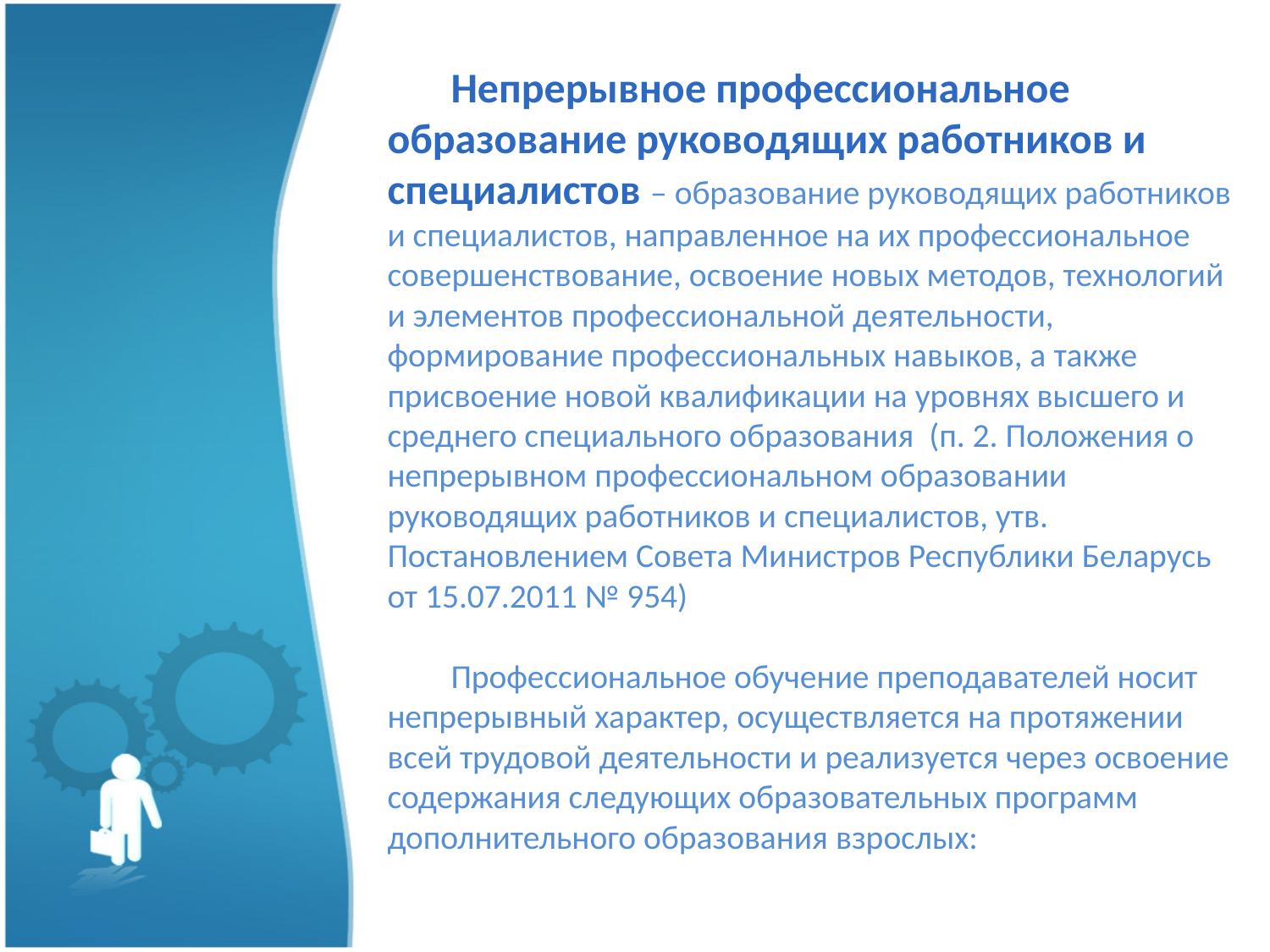

Непрерывное профессиональное образование руководящих работников и специалистов – образование руководящих работников и специалистов, направленное на их профессиональное совершенствование, освоение новых методов, технологий и элементов профессиональной деятельности, формирование профессиональных навыков, а также присвоение новой квалификации на уровнях высшего и среднего специального образования  (п. 2. Положения о непрерывном профессиональном образовании руководящих работников и специалистов, утв. Постановлением Совета Министров Республики Беларусь от 15.07.2011 № 954)

Профессиональное обучение преподавателей носит непрерывный характер, осуществляется на протяжении всей трудовой деятельности и реализуется через освоение содержания следующих образовательных программ дополнительного образования взрослых: